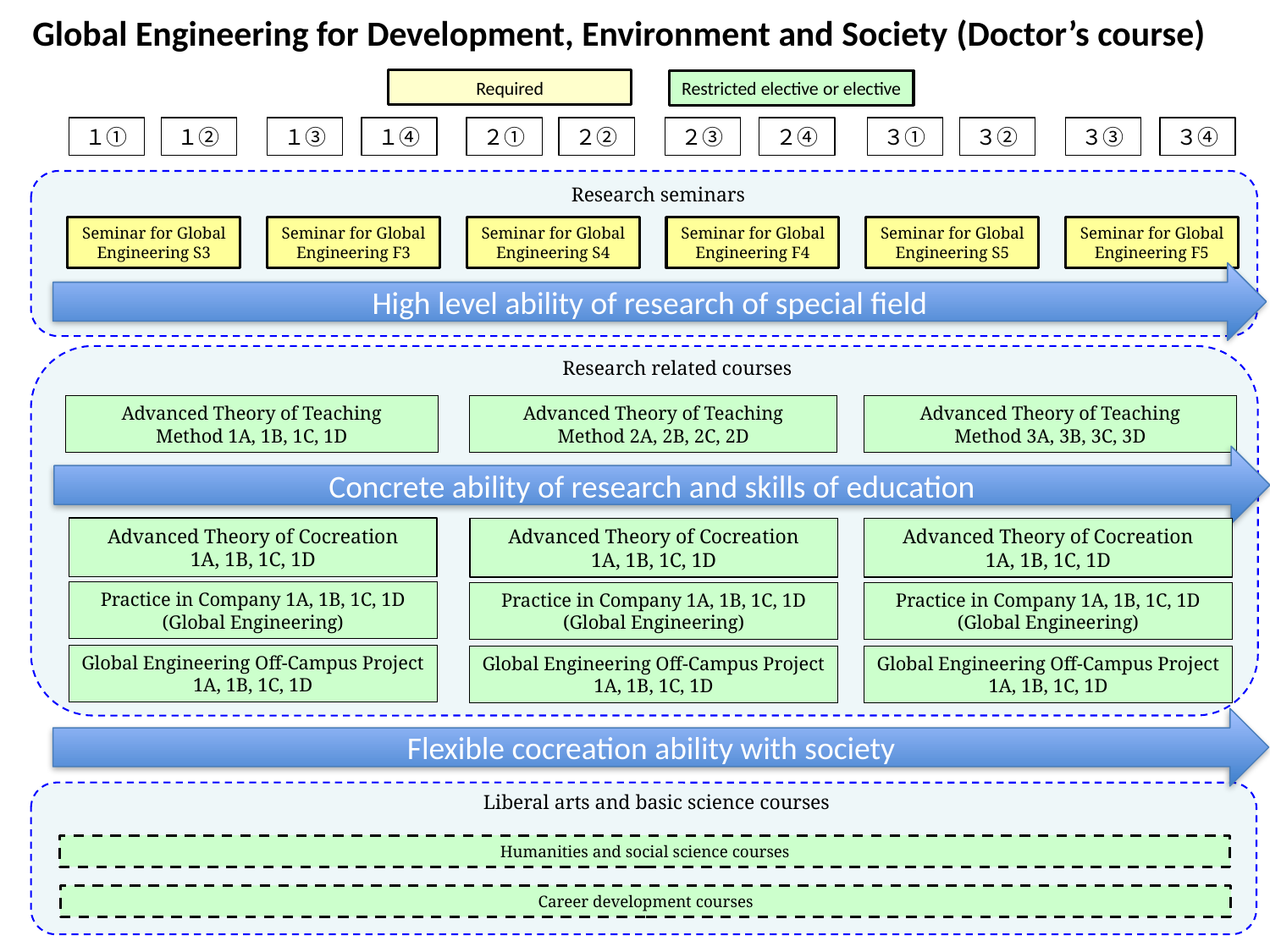

Global Engineering for Development, Environment and Society (Doctor’s course)
Required
Restricted elective or elective
１①
１②
１③
１④
２①
２②
２③
２④
３①
３②
３③
３④

Research seminars
Seminar for Global
Engineering S3
Seminar for Global
Engineering F3
Seminar for Global
Engineering S4
Seminar for Global
Engineering F4
Seminar for Global
Engineering S5
Seminar for Global
Engineering F5
High level ability of research of special field

Research related courses
Advanced Theory of Teaching
Method 1A, 1B, 1C, 1D
Advanced Theory of Teaching
Method 2A, 2B, 2C, 2D
Advanced Theory of Teaching
Method 3A, 3B, 3C, 3D
Concrete ability of research and skills of education
Advanced Theory of Cocreation
1A, 1B, 1C, 1D
Advanced Theory of Cocreation
1A, 1B, 1C, 1D
Advanced Theory of Cocreation
1A, 1B, 1C, 1D
Practice in Company 1A, 1B, 1C, 1D
(Global Engineering)
Practice in Company 1A, 1B, 1C, 1D
(Global Engineering)
Practice in Company 1A, 1B, 1C, 1D
(Global Engineering)
Global Engineering Off-Campus Project 1A, 1B, 1C, 1D
Global Engineering Off-Campus Project 1A, 1B, 1C, 1D
Global Engineering Off-Campus Project 1A, 1B, 1C, 1D
Flexible cocreation ability with society

Liberal arts and basic science courses
Humanities and social science courses
Career development courses